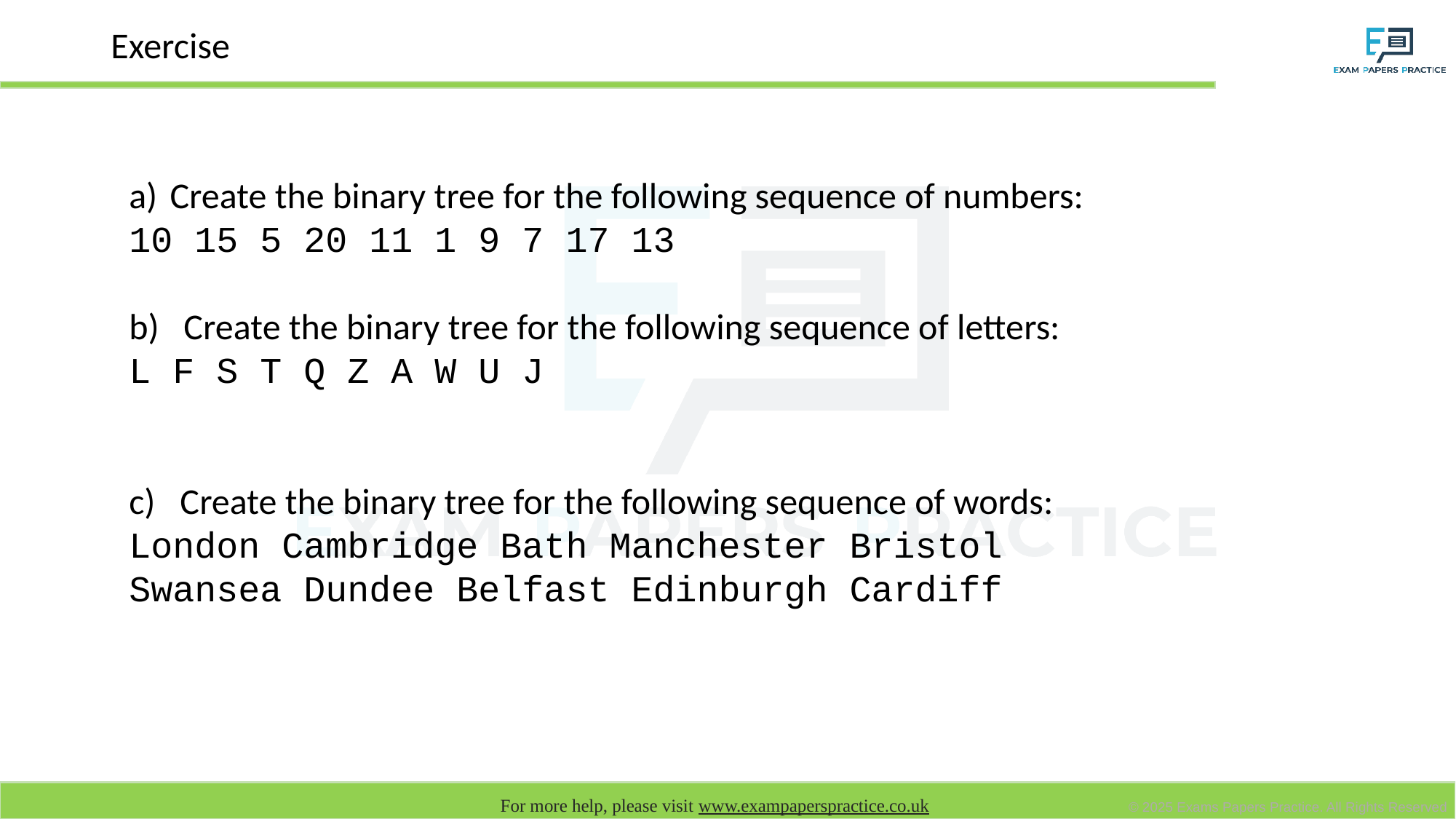

# Exercise
Create the binary tree for the following sequence of numbers:
10 15 5 20 11 1 9 7 17 13

b)   Create the binary tree for the following sequence of letters:
L F S T Q Z A W U J

c)   Create the binary tree for the following sequence of words:
London Cambridge Bath Manchester Bristol  Swansea Dundee Belfast Edinburgh Cardiff